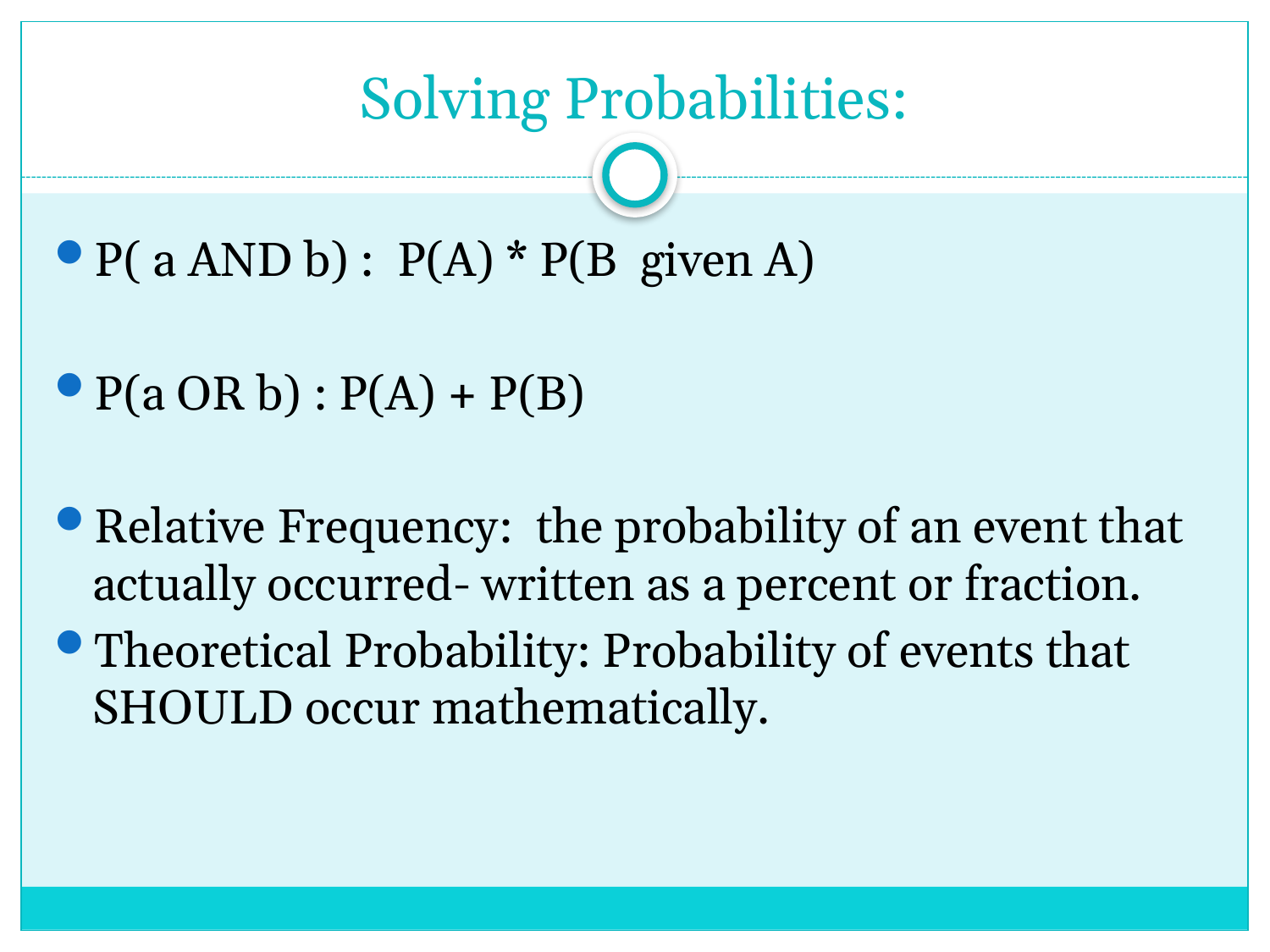

# Solving Probabilities:
P( a AND b) :  P(A) * P(B  given A)

P(a OR b) : P(A) + P(B)

Relative Frequency:  the probability of an event that actually occurred- written as a percent or fraction.
Theoretical Probability: Probability of events that SHOULD occur mathematically.